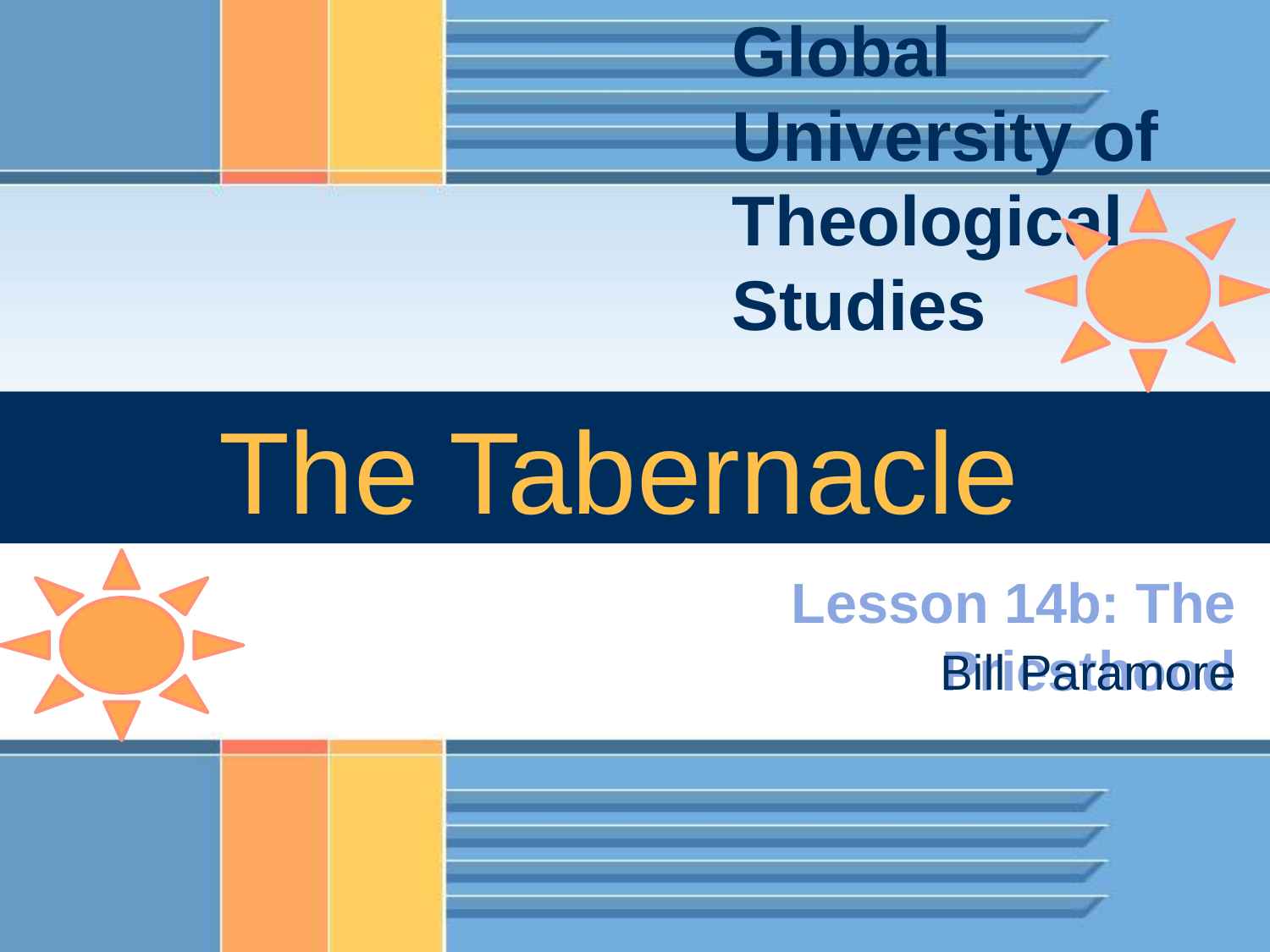

Global University of Theological Studies

The Tabernacle

Lesson 14b: The Priesthood
Bill Paramore